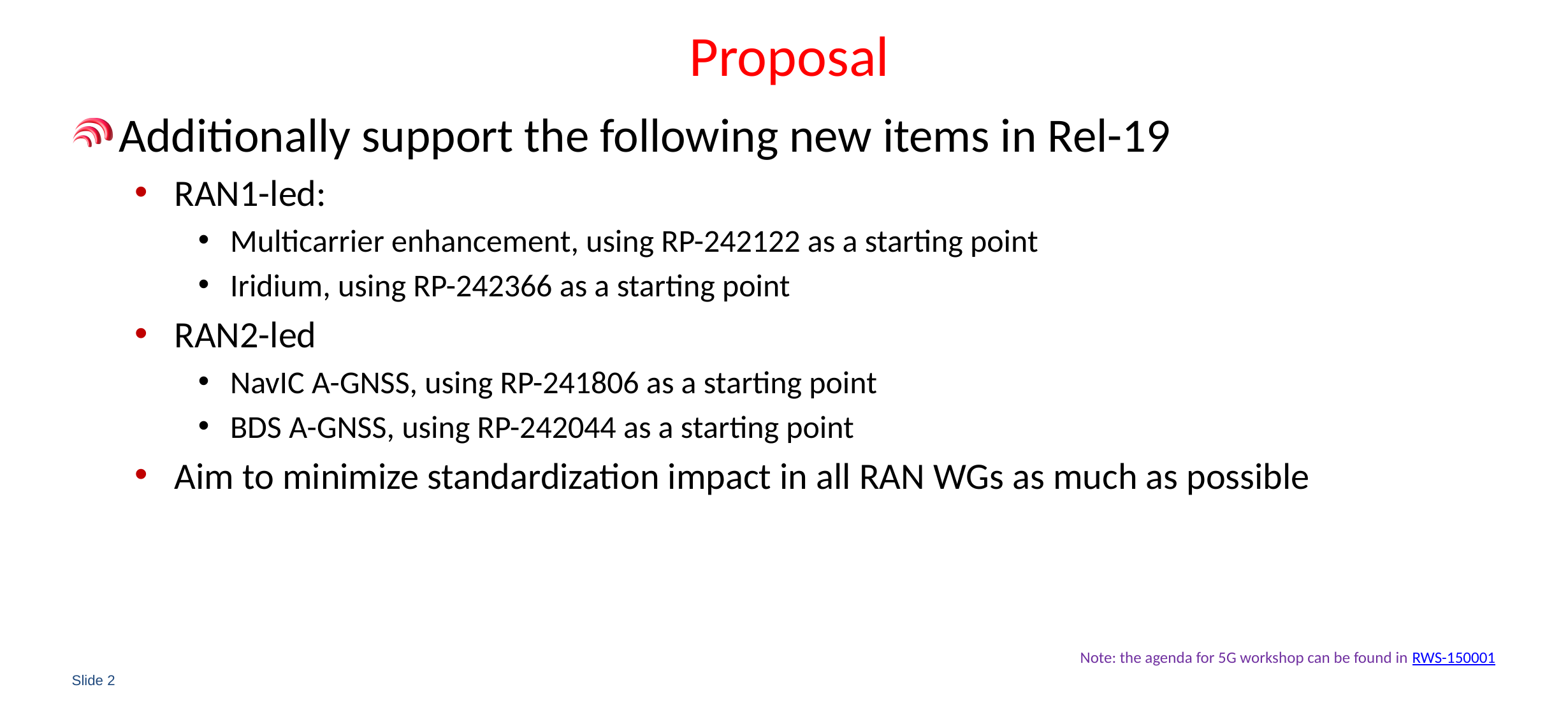

# Proposal
Additionally support the following new items in Rel-19
RAN1-led:
Multicarrier enhancement, using RP-242122 as a starting point
Iridium, using RP-242366 as a starting point
RAN2-led
NavIC A-GNSS, using RP-241806 as a starting point
BDS A-GNSS, using RP-242044 as a starting point
Aim to minimize standardization impact in all RAN WGs as much as possible

Note: the agenda for 5G workshop can be found in RWS-150001